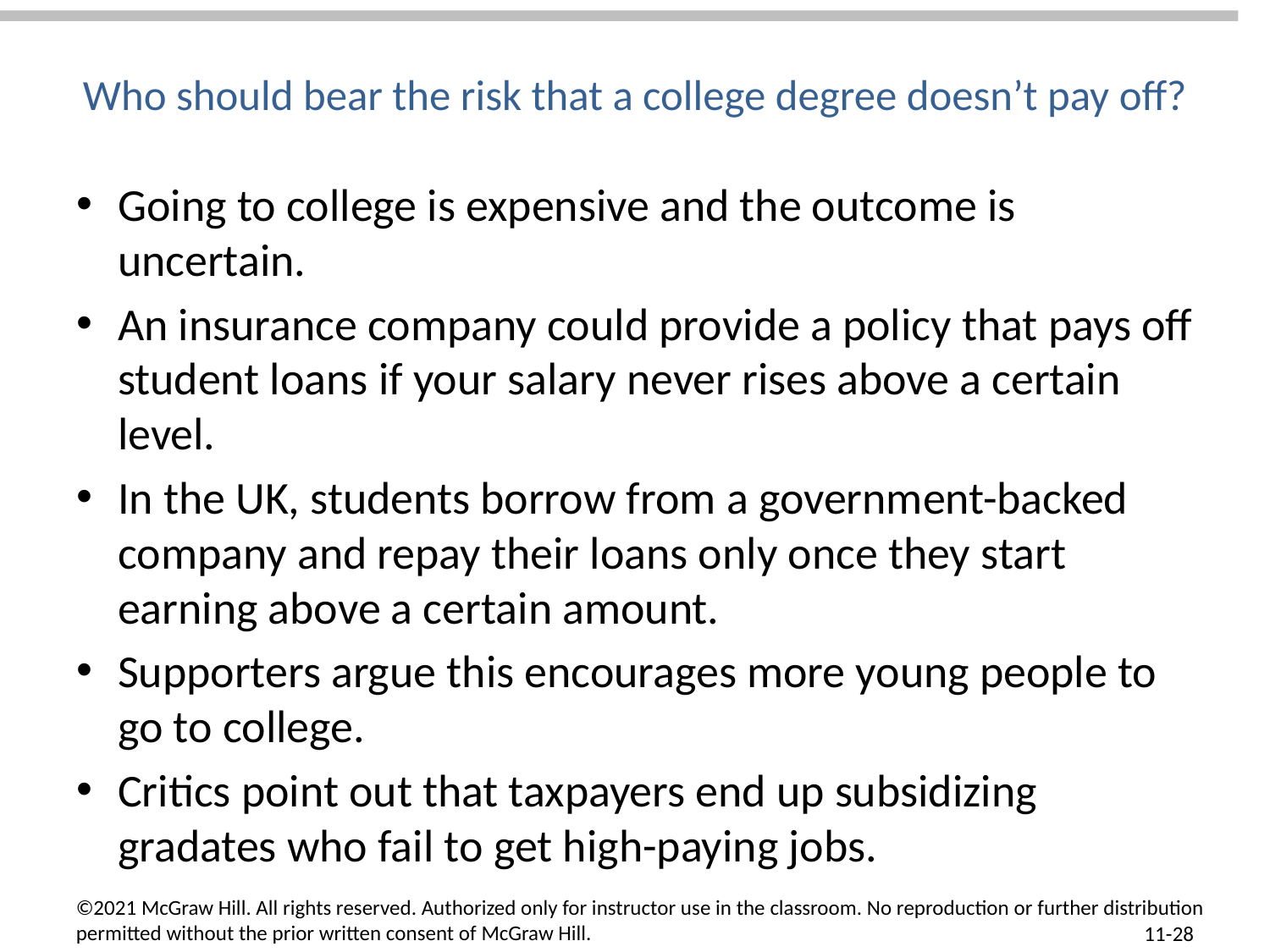

# Who should bear the risk that a college degree doesn’t pay off?
Going to college is expensive and the outcome is uncertain.
An insurance company could provide a policy that pays off student loans if your salary never rises above a certain level.
In the UK, students borrow from a government-backed company and repay their loans only once they start earning above a certain amount.
Supporters argue this encourages more young people to go to college.
Critics point out that taxpayers end up subsidizing gradates who fail to get high-paying jobs.